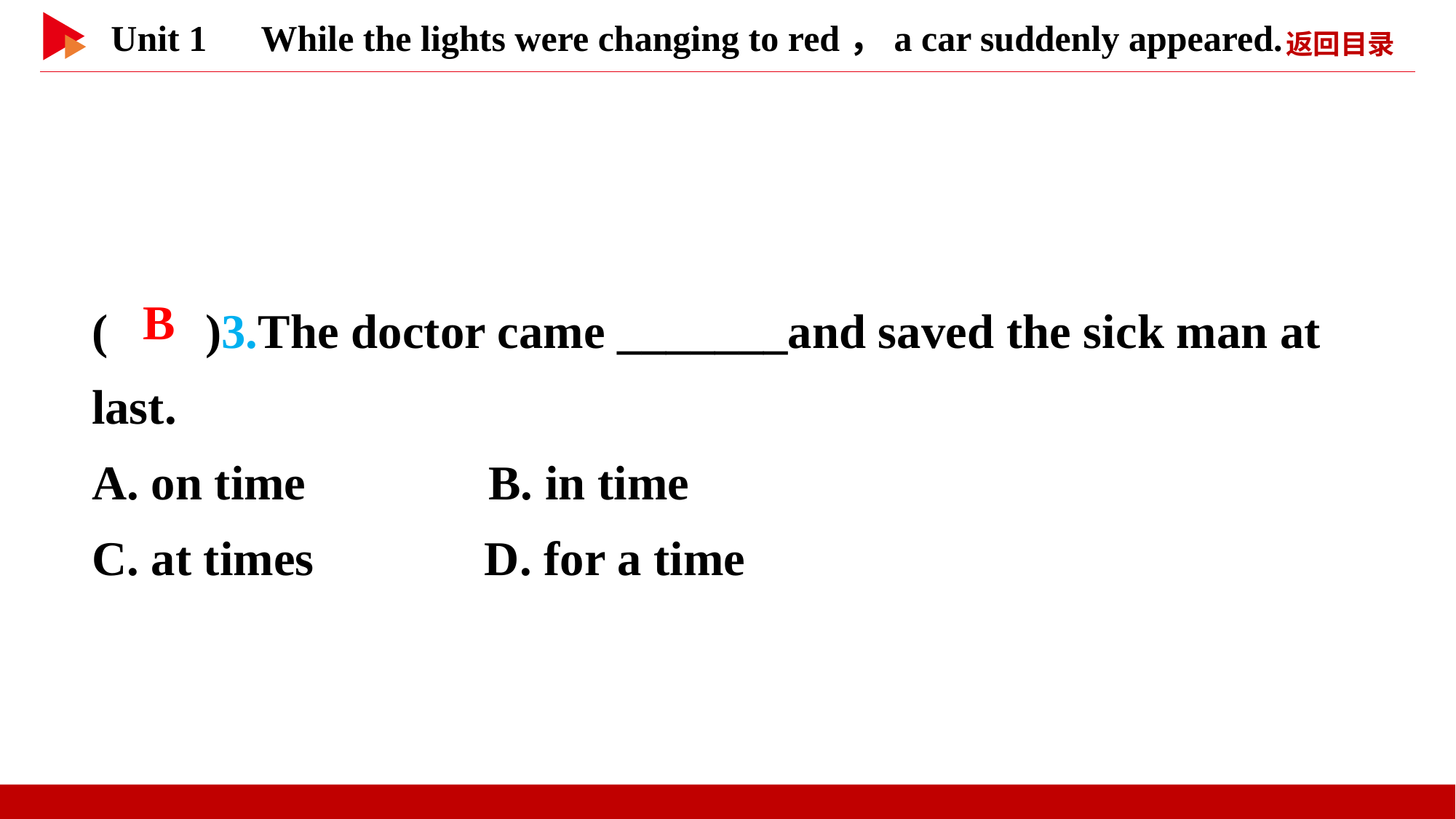

(        )3.The doctor came _______and saved the sick man at last.
A. on time               B. in time
C. at times              D. for a time
   B